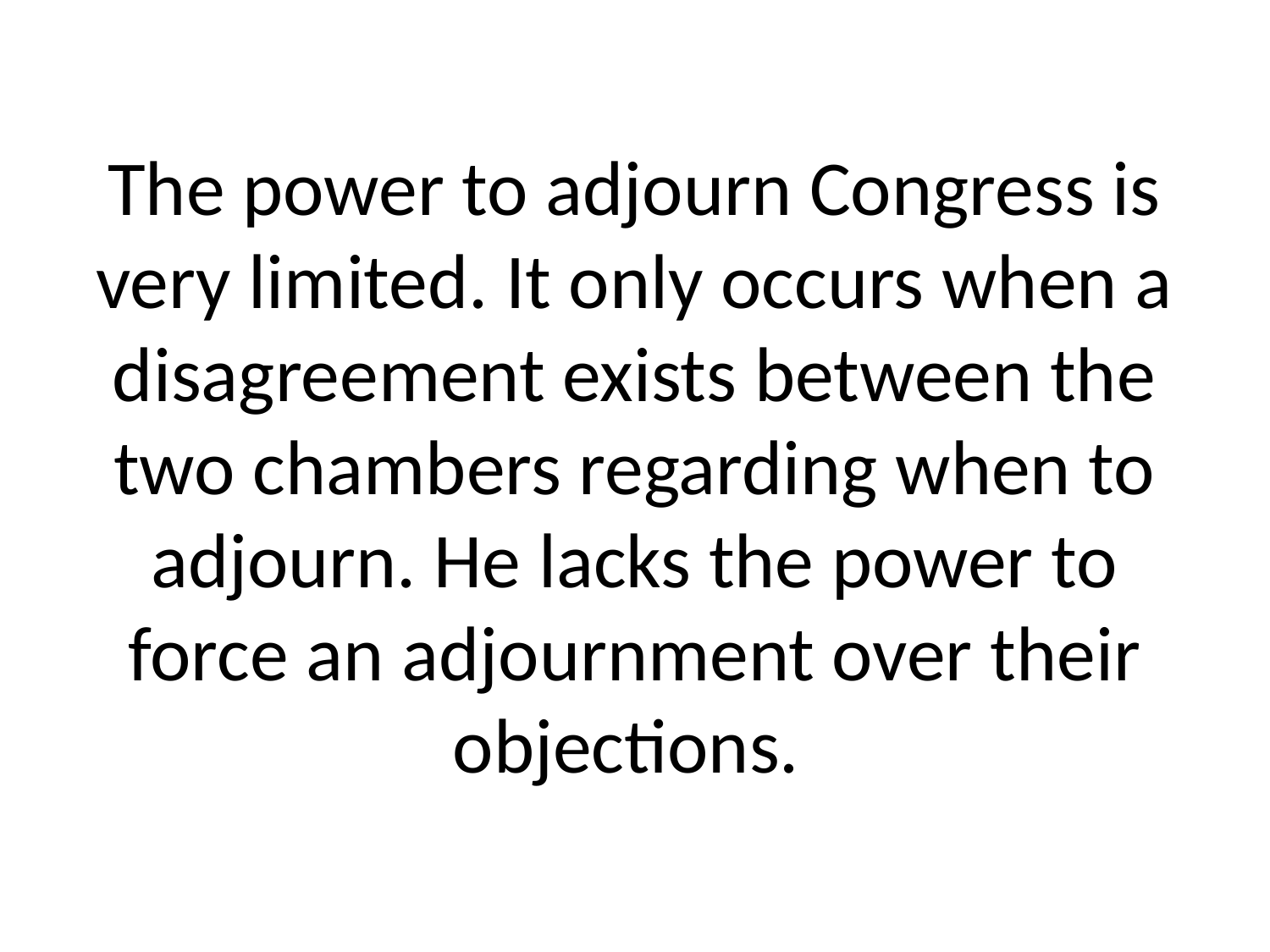

# The power to adjourn Congress is very limited. It only occurs when a disagreement exists between the two chambers regarding when to adjourn. He lacks the power to force an adjournment over their objections.